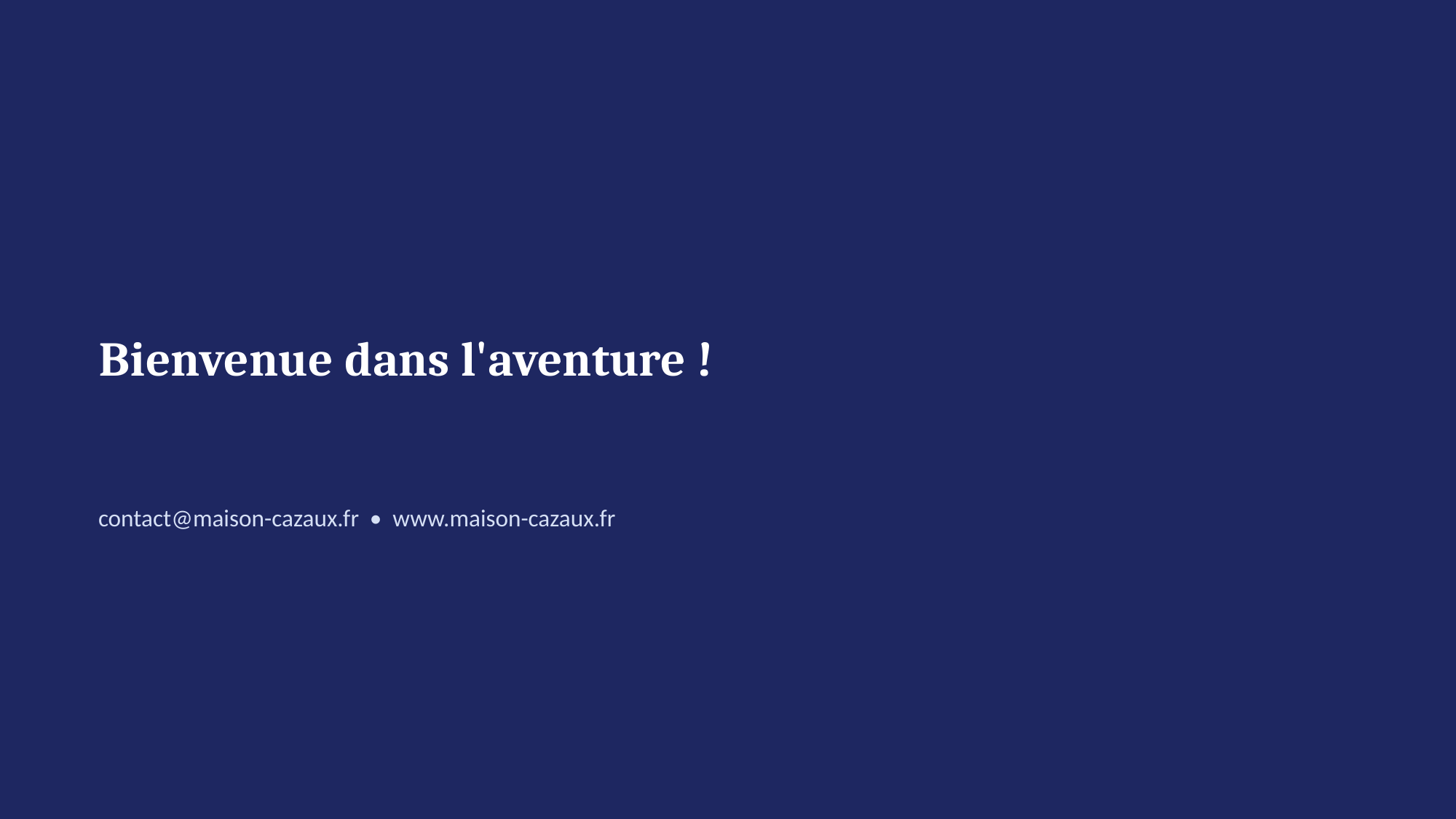

Bienvenue dans l'aventure !
contact@maison-cazaux.fr  •  www.maison-cazaux.fr